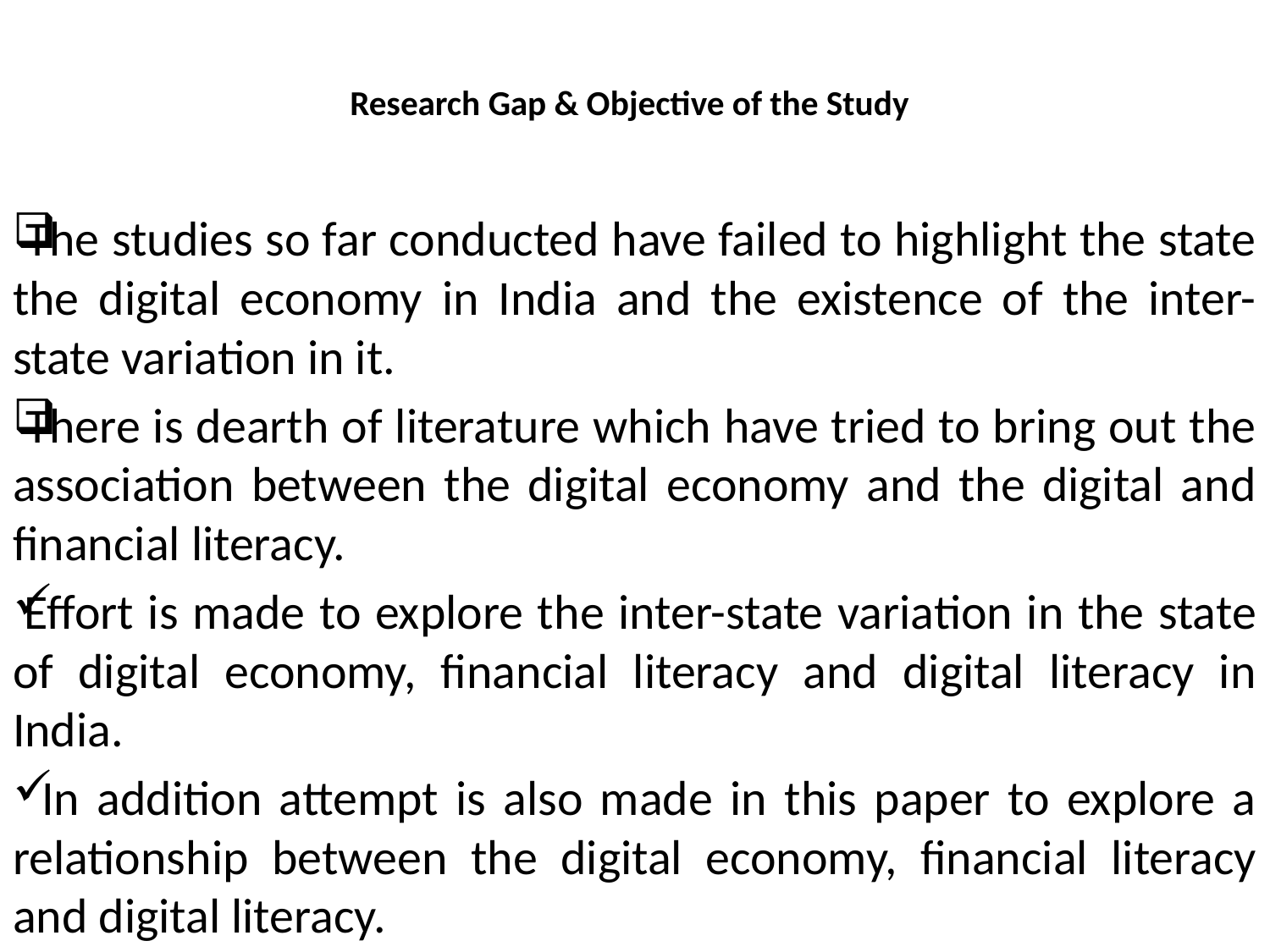

# Research Gap & Objective of the Study
The studies so far conducted have failed to highlight the state the digital economy in India and the existence of the inter-state variation in it.
There is dearth of literature which have tried to bring out the association between the digital economy and the digital and financial literacy.
Effort is made to explore the inter-state variation in the state of digital economy, financial literacy and digital literacy in India.
 In addition attempt is also made in this paper to explore a relationship between the digital economy, financial literacy and digital literacy.